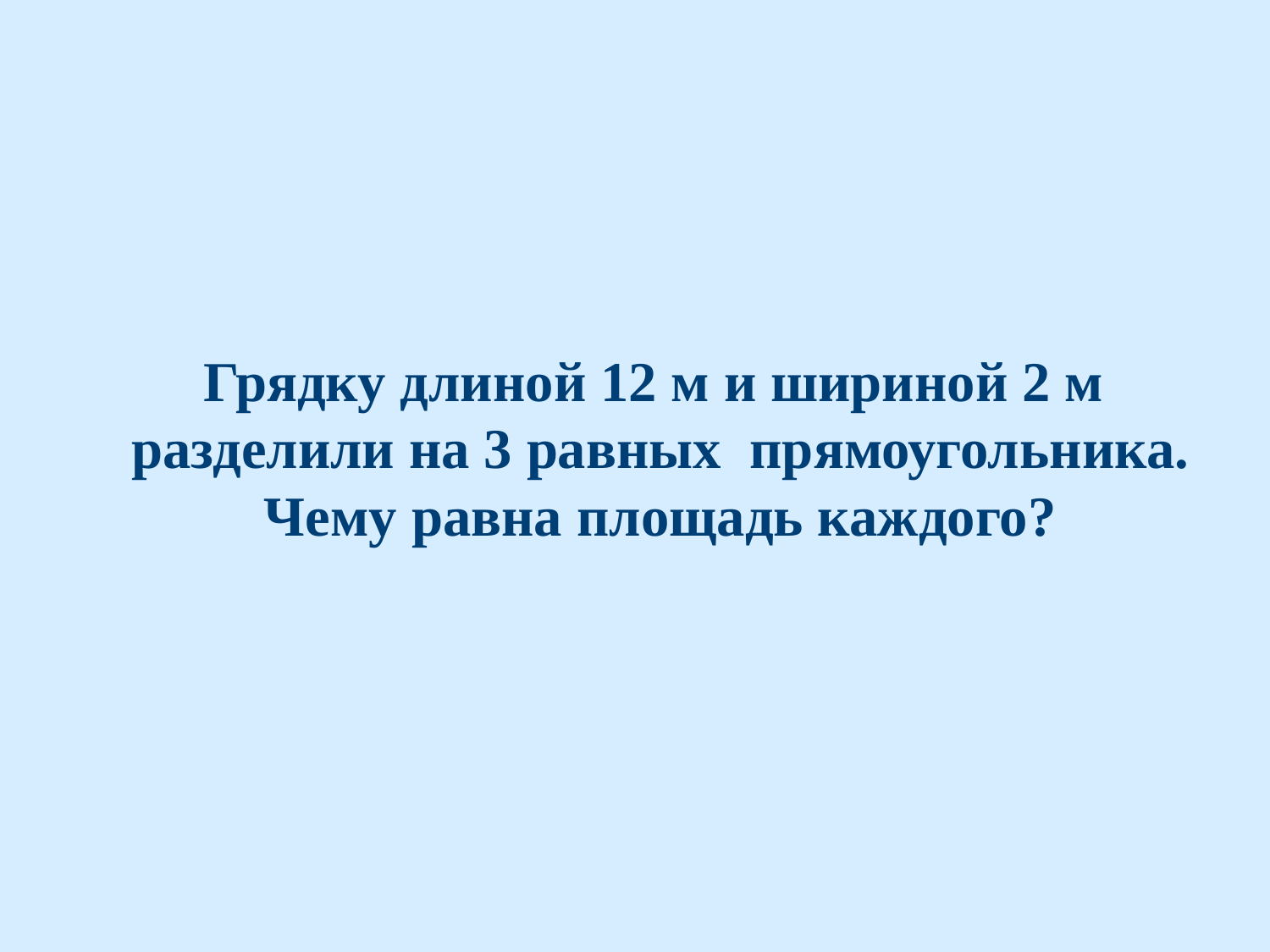

# Грядку длиной 12 м и шириной 2 м  разделили на 3 равных  прямоугольника. Чему равна площадь каждого?